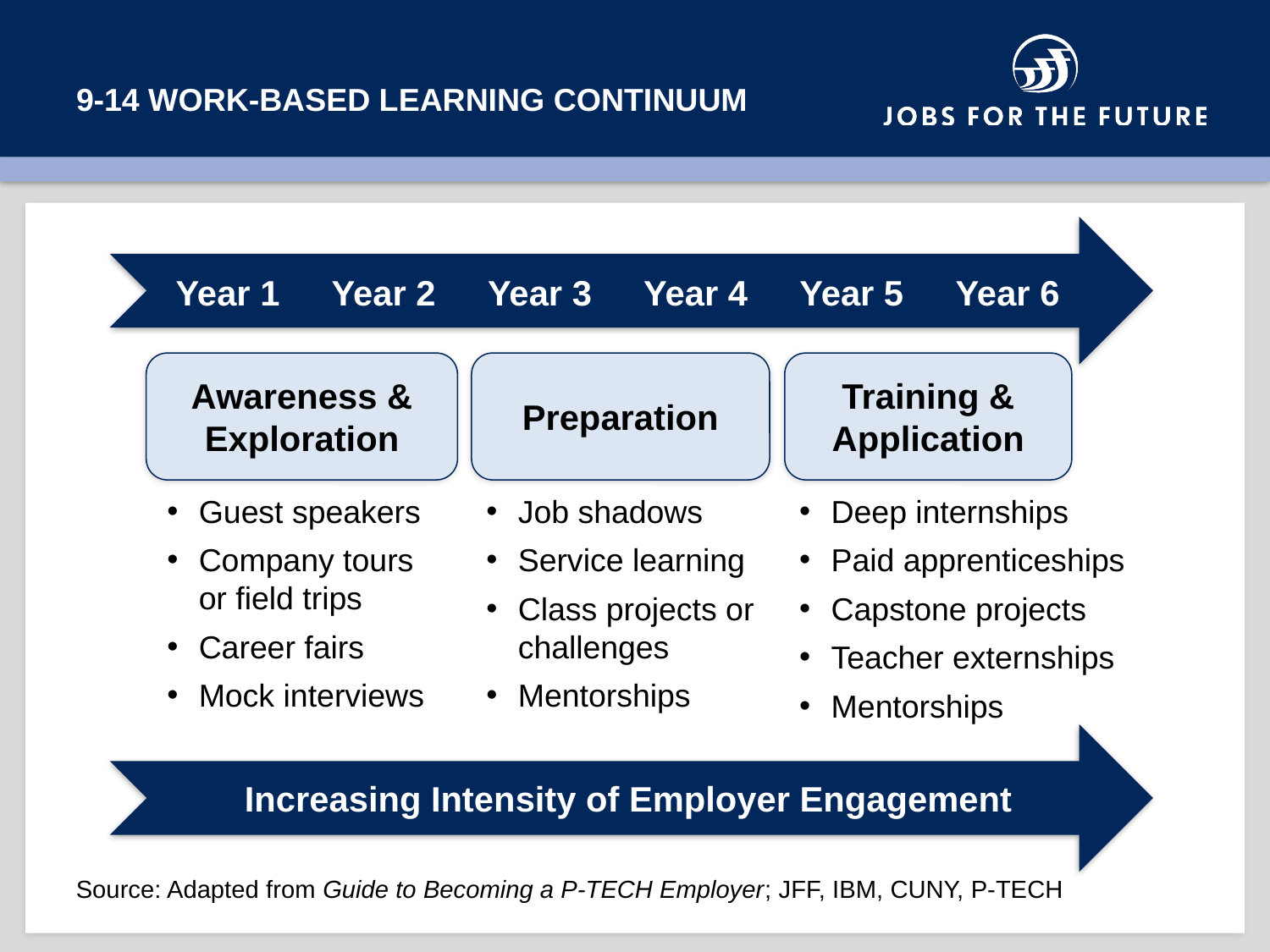

# 9-14 WORK-BASED LEARNING CONTINUUM

Year 1
Year 2
Year 3
Year 4
Year 5
Year 6
Awareness & Exploration
Preparation
Training & Application
Guest speakers
Company tours or field trips
Career fairs
Mock interviews
Job shadows
Service learning
Class projects or challenges
Mentorships
Deep internships
Paid apprenticeships
Capstone projects
Teacher externships
Mentorships

Increasing Intensity of Employer Engagement
Source: Adapted from Guide to Becoming a P-TECH Employer; JFF, IBM, CUNY, P-TECH